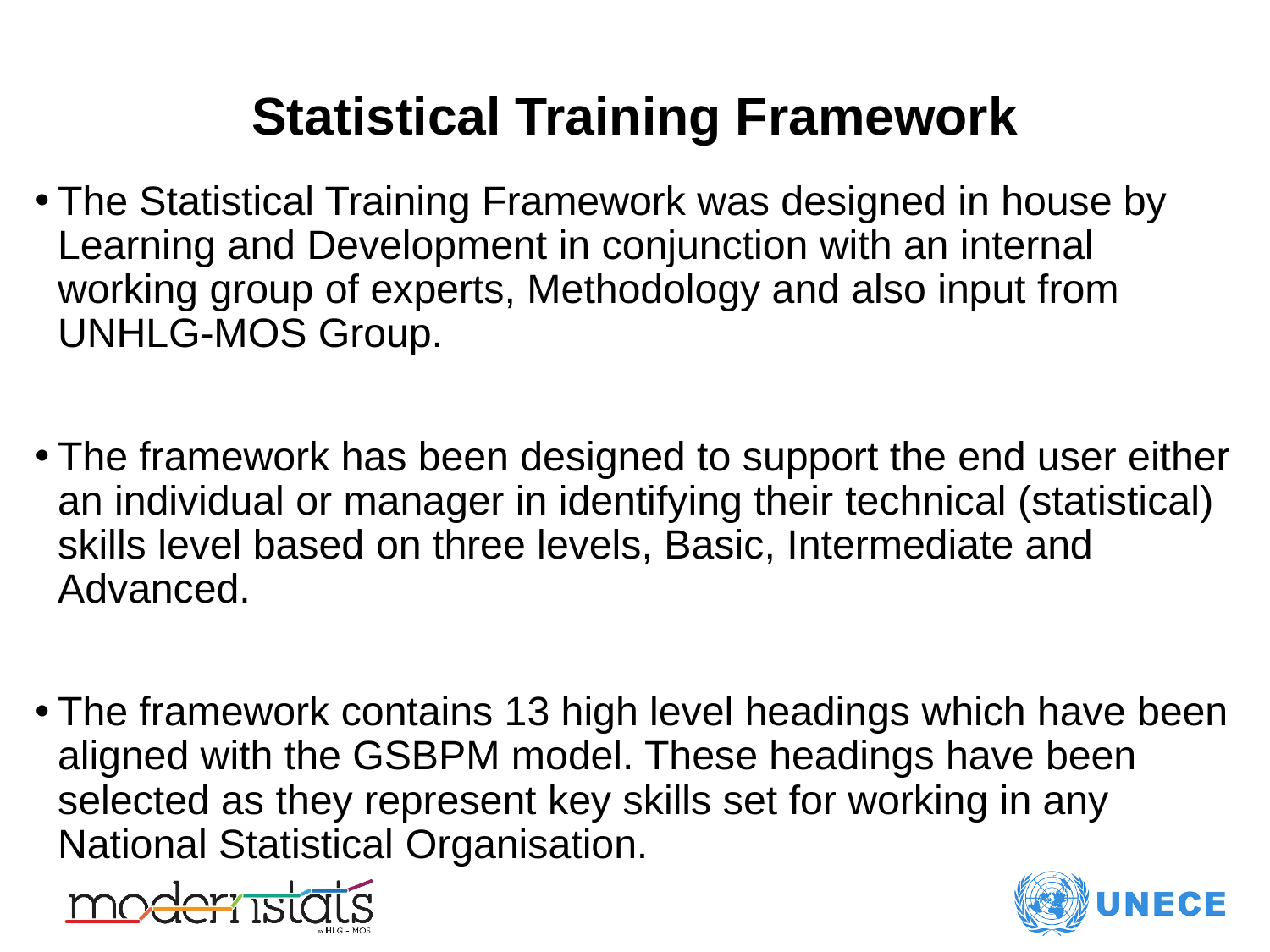

# Statistical Training Framework
The Statistical Training Framework was designed in house by Learning and Development in conjunction with an internal working group of experts, Methodology and also input from UNHLG-MOS Group.

The framework has been designed to support the end user either an individual or manager in identifying their technical (statistical) skills level based on three levels, Basic, Intermediate and Advanced.

The framework contains 13 high level headings which have been aligned with the GSBPM model. These headings have been selected as they represent key skills set for working in any National Statistical Organisation.